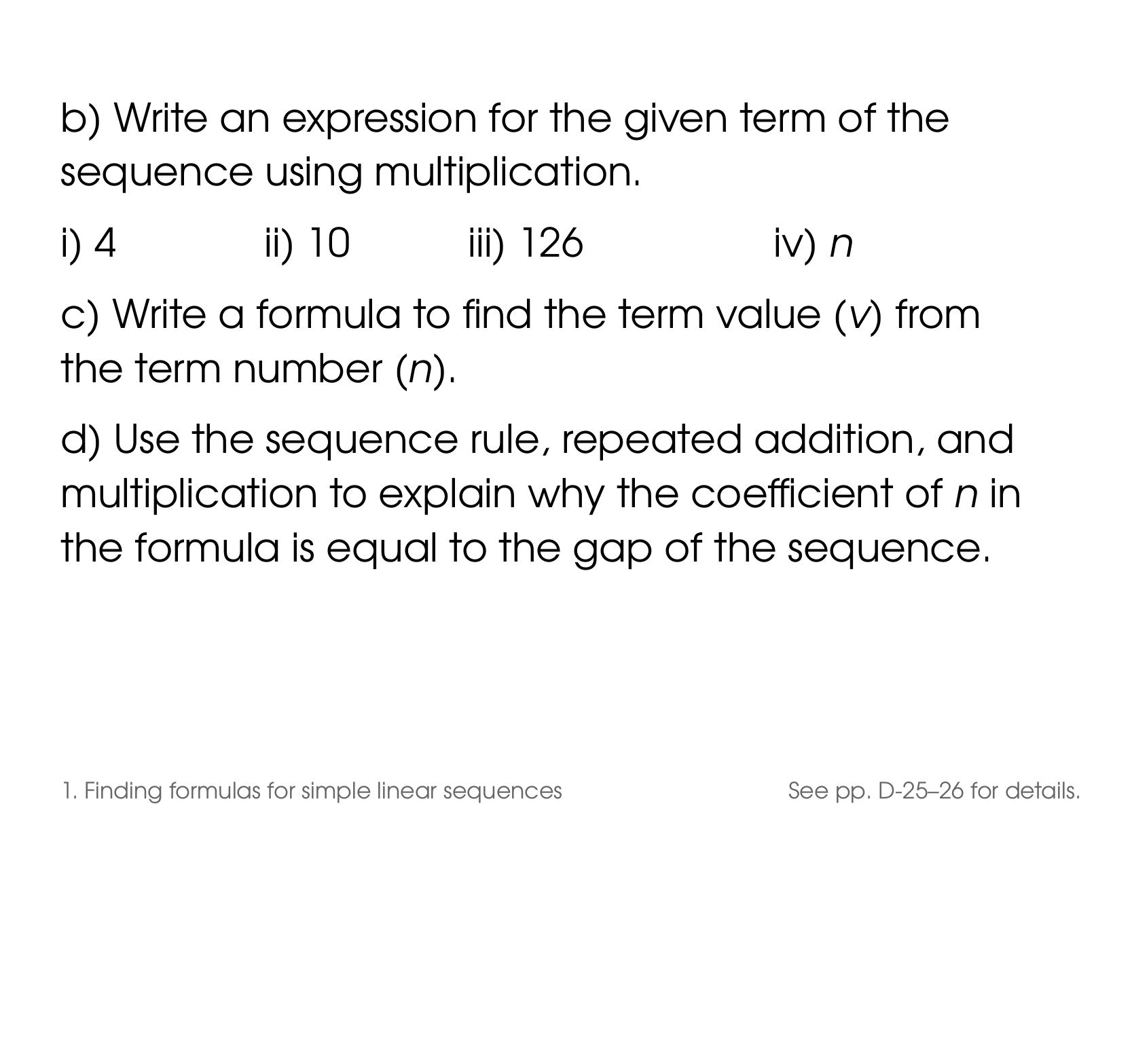

b) Write an expression for the given term of the sequence using multiplication.
i) 4		ii) 10		iii) 126		iv) n
c) Write a formula to find the term value (v) from
the term number (n).
d) Use the sequence rule, repeated addition, and multiplication to explain why the coefficient of n in the formula is equal to the gap of the sequence.
1. Finding formulas for simple linear sequences
See pp. D-25–26 for details.